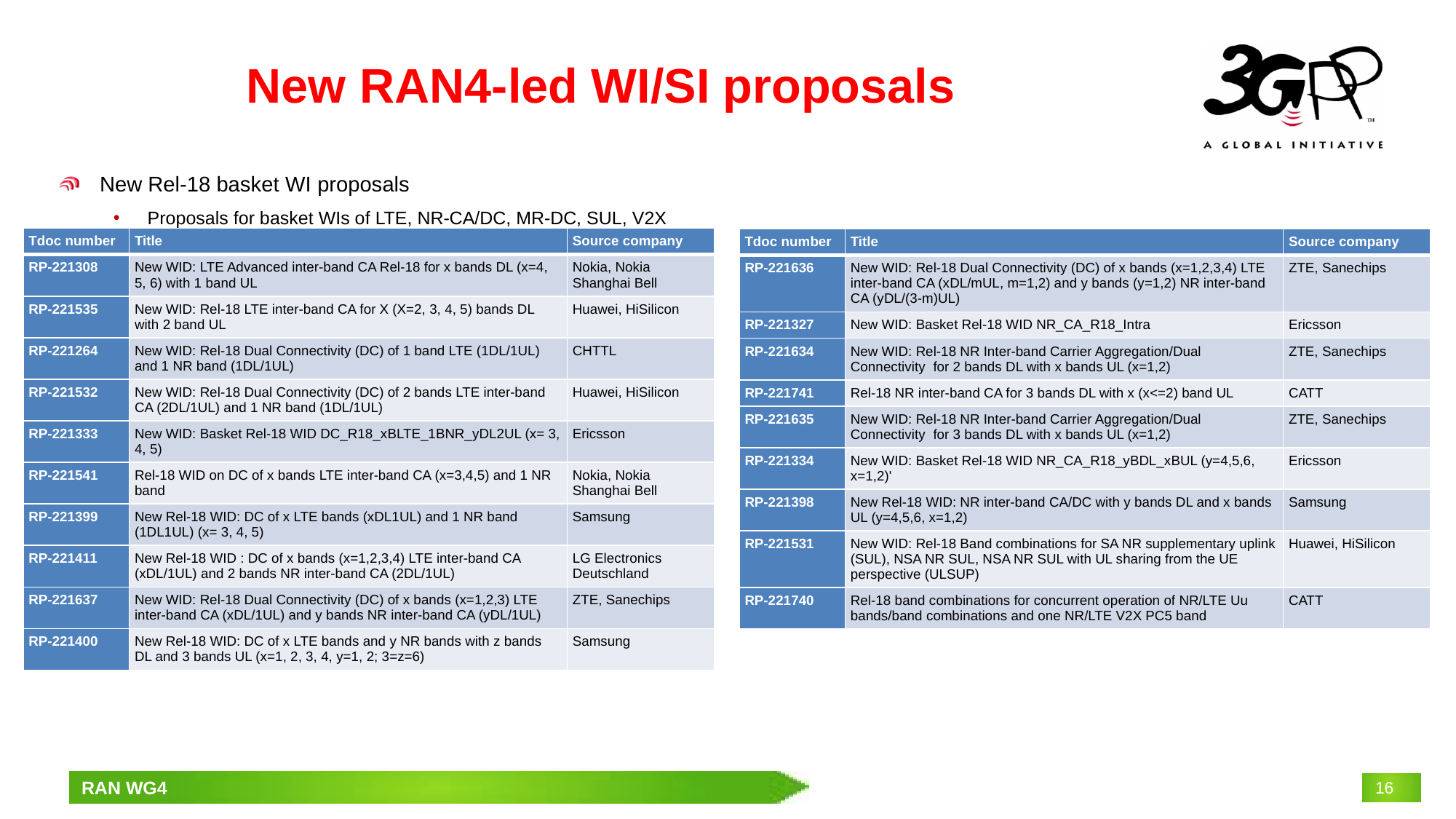

# New RAN4-led WI/SI proposals
New Rel-18 basket WI proposals
Proposals for basket WIs of LTE, NR-CA/DC, MR-DC, SUL, V2X
| Tdoc number | Title | Source company |
| --- | --- | --- |
| RP-221308 | New WID: LTE Advanced inter-band CA Rel-18 for x bands DL (x=4, 5, 6) with 1 band UL | Nokia, Nokia Shanghai Bell |
| RP-221535 | New WID: Rel-18 LTE inter-band CA for X (X=2, 3, 4, 5) bands DL with 2 band UL | Huawei, HiSilicon |
| RP-221264 | New WID: Rel-18 Dual Connectivity (DC) of 1 band LTE (1DL/1UL) and 1 NR band (1DL/1UL) | CHTTL |
| RP-221532 | New WID: Rel-18 Dual Connectivity (DC) of 2 bands LTE inter-band CA (2DL/1UL) and 1 NR band (1DL/1UL) | Huawei, HiSilicon |
| RP-221333 | New WID: Basket Rel-18 WID DC\_R18\_xBLTE\_1BNR\_yDL2UL (x= 3, 4, 5) | Ericsson |
| RP-221541 | Rel-18 WID on DC of x bands LTE inter-band CA (x=3,4,5) and 1 NR band | Nokia, Nokia Shanghai Bell |
| RP-221399 | New Rel-18 WID: DC of x LTE bands (xDL1UL) and 1 NR band (1DL1UL) (x= 3, 4, 5) | Samsung |
| RP-221411 | New Rel-18 WID : DC of x bands (x=1,2,3,4) LTE inter-band CA (xDL/1UL) and 2 bands NR inter-band CA (2DL/1UL) | LG Electronics Deutschland |
| RP-221637 | New WID: Rel-18 Dual Connectivity (DC) of x bands (x=1,2,3) LTE inter-band CA (xDL/1UL) and y bands NR inter-band CA (yDL/1UL) | ZTE, Sanechips |
| RP-221400 | New Rel-18 WID: DC of x LTE bands and y NR bands with z bands DL and 3 bands UL (x=1, 2, 3, 4, y=1, 2; 3=z=6) | Samsung |
| Tdoc number | Title | Source company |
| --- | --- | --- |
| RP-221636 | New WID: Rel-18 Dual Connectivity (DC) of x bands (x=1,2,3,4) LTE inter-band CA (xDL/mUL, m=1,2) and y bands (y=1,2) NR inter-band CA (yDL/(3-m)UL) | ZTE, Sanechips |
| RP-221327 | New WID: Basket Rel-18 WID NR\_CA\_R18\_Intra | Ericsson |
| RP-221634 | New WID: Rel-18 NR Inter-band Carrier Aggregation/Dual Connectivity for 2 bands DL with x bands UL (x=1,2) | ZTE, Sanechips |
| RP-221741 | Rel-18 NR inter-band CA for 3 bands DL with x (x<=2) band UL | CATT |
| RP-221635 | New WID: Rel-18 NR Inter-band Carrier Aggregation/Dual Connectivity for 3 bands DL with x bands UL (x=1,2) | ZTE, Sanechips |
| RP-221334 | New WID: Basket Rel-18 WID NR\_CA\_R18\_yBDL\_xBUL (y=4,5,6, x=1,2)' | Ericsson |
| RP-221398 | New Rel-18 WID: NR inter-band CA/DC with y bands DL and x bands UL (y=4,5,6, x=1,2) | Samsung |
| RP-221531 | New WID: Rel-18 Band combinations for SA NR supplementary uplink (SUL), NSA NR SUL, NSA NR SUL with UL sharing from the UE perspective (ULSUP) | Huawei, HiSilicon |
| RP-221740 | Rel-18 band combinations for concurrent operation of NR/LTE Uu bands/band combinations and one NR/LTE V2X PC5 band | CATT |